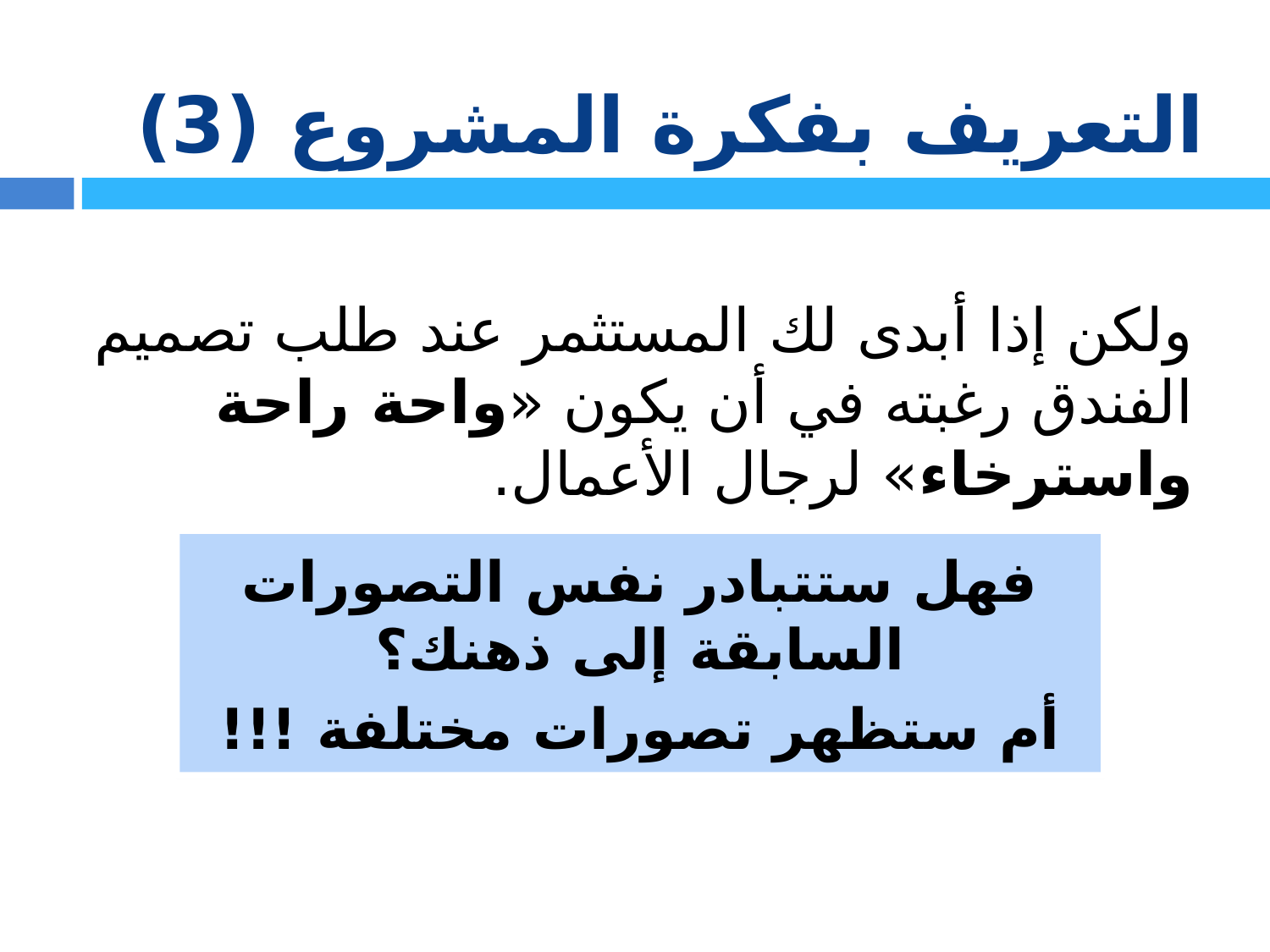

# التعريف بفكرة المشروع (3)
ولكن إذا أبدى لك المستثمر عند طلب تصميم الفندق رغبته في أن يكون «واحة راحة واسترخاء» لرجال الأعمال.
فهل ستتبادر نفس التصورات السابقة إلى ذهنك؟
أم ستظهر تصورات مختلفة !!!